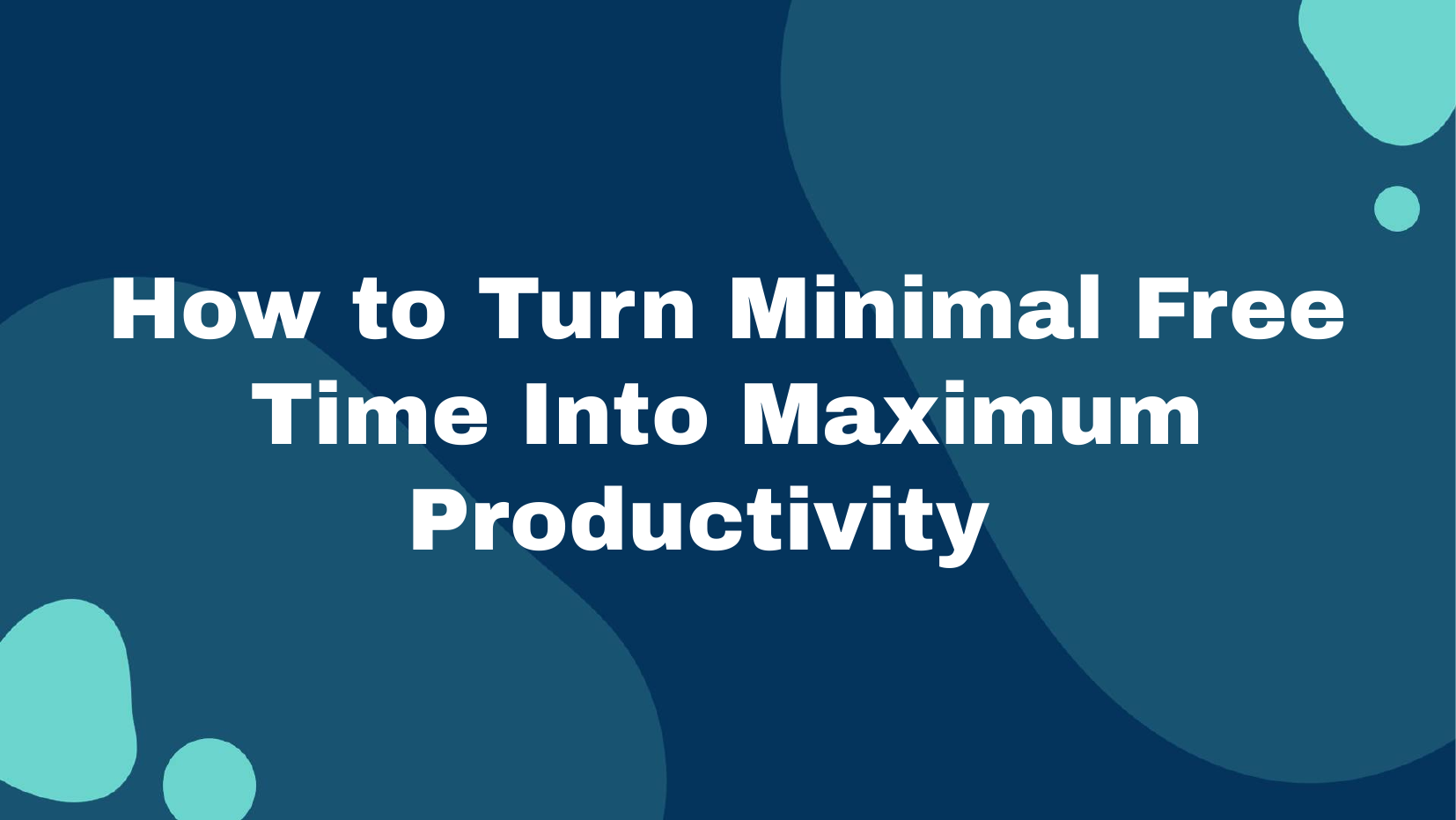

How to Turn Minimal Free Time Into Maximum Productivity